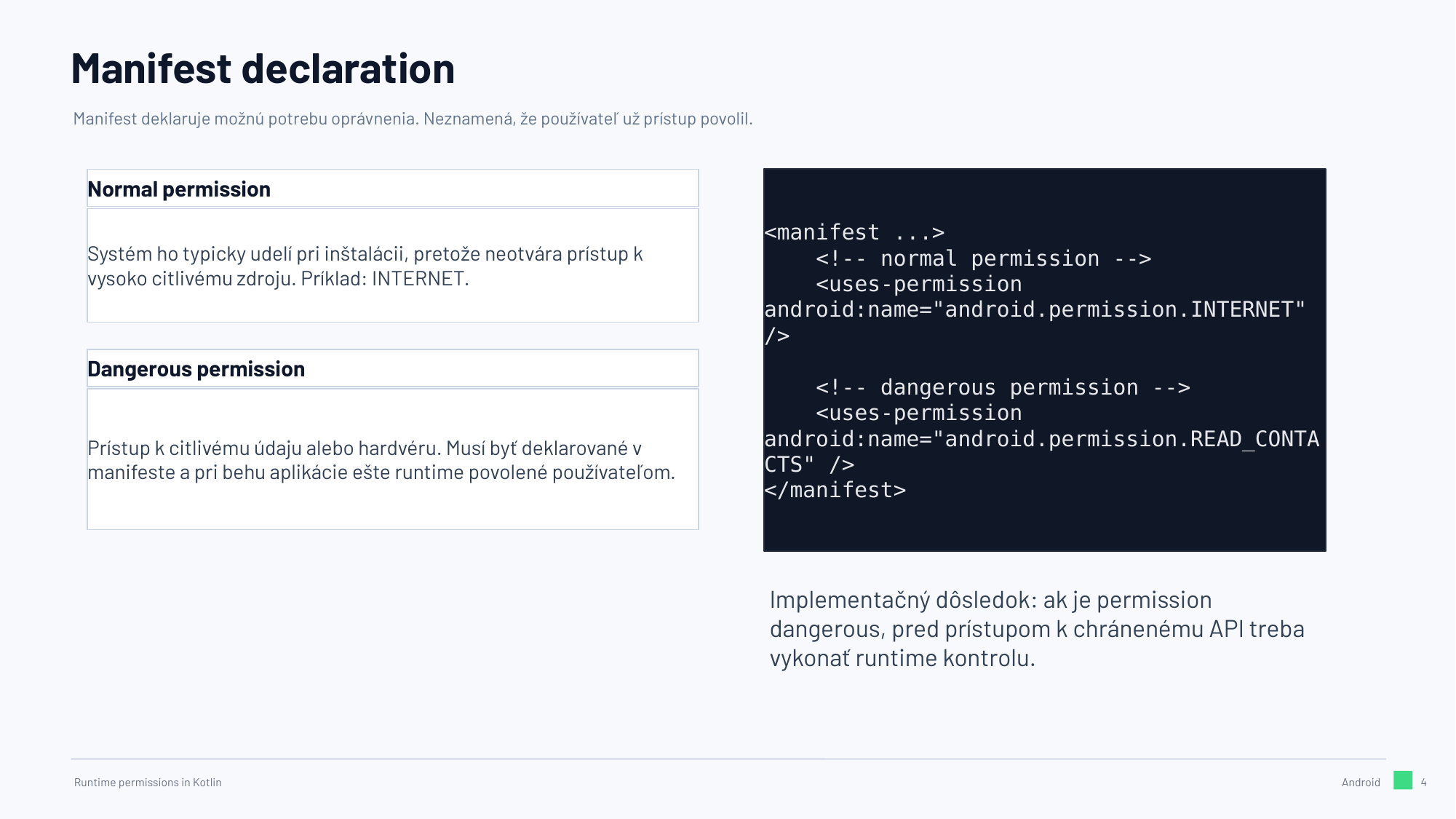

Manifest declaration
Manifest deklaruje možnú potrebu oprávnenia. Neznamená, že používateľ už prístup povolil.
Normal permission
<manifest ...>
    <!-- normal permission -->
    <uses-permission android:name="android.permission.INTERNET" />

    <!-- dangerous permission -->
    <uses-permission android:name="android.permission.READ_CONTACTS" />
</manifest>
Systém ho typicky udelí pri inštalácii, pretože neotvára prístup k vysoko citlivému zdroju. Príklad: INTERNET.
Dangerous permission
Prístup k citlivému údaju alebo hardvéru. Musí byť deklarované v manifeste a pri behu aplikácie ešte runtime povolené používateľom.
Implementačný dôsledok: ak je permission dangerous, pred prístupom k chránenému API treba vykonať runtime kontrolu.
4